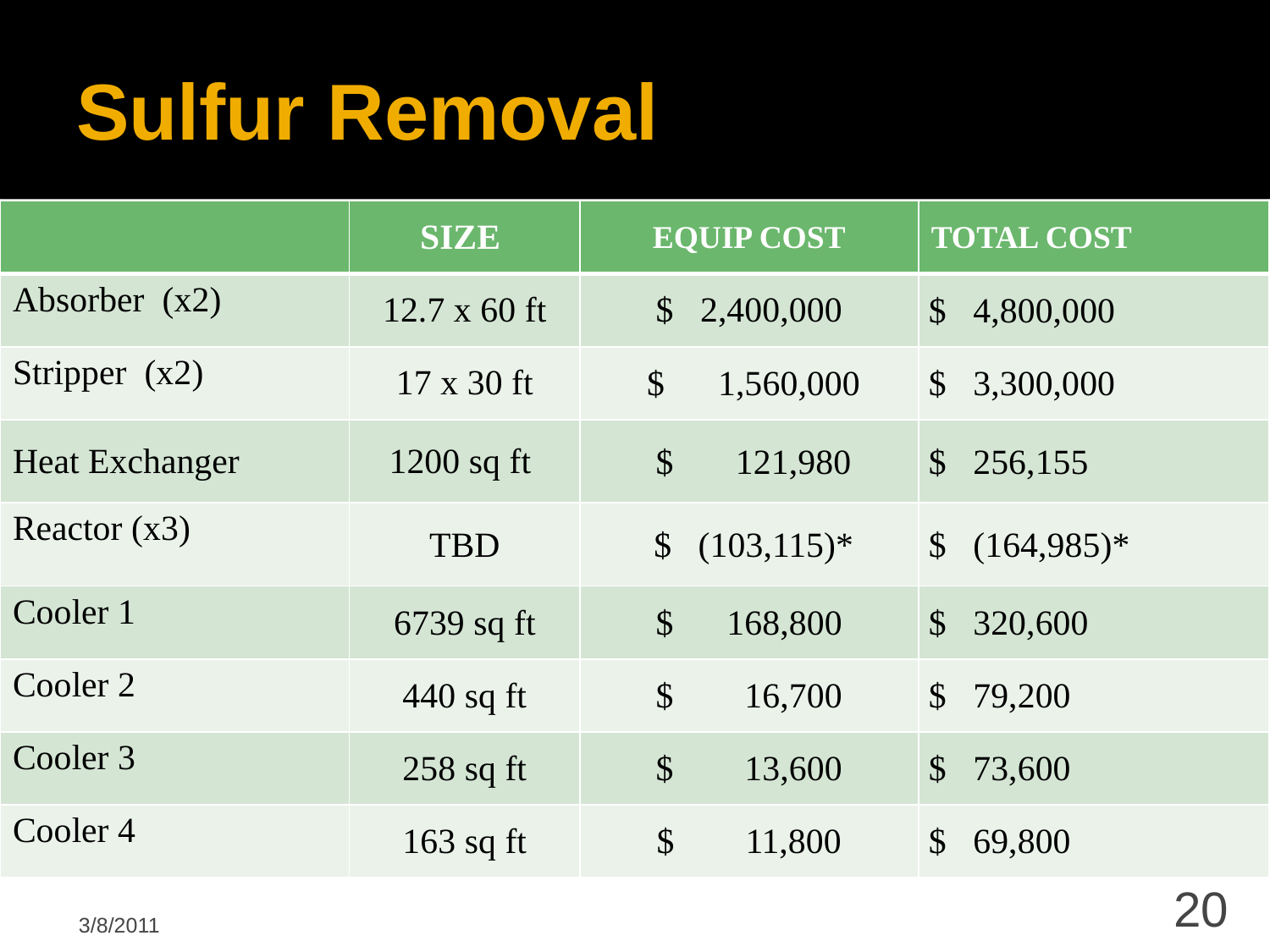

# Sulfur Removal
|  | SIZE | EQUIP COST | TOTAL COST |
| --- | --- | --- | --- |
| Absorber (x2) | 12.7 x 60 ft | $ 2,400,000 | $ 4,800,000 |
| Stripper (x2) | 17 x 30 ft | $ 1,560,000 | $ 3,300,000 |
| Heat Exchanger | 1200 sq ft | $ 121,980 | $ 256,155 |
| Reactor (x3) | TBD | $ (103,115)\* | $ (164,985)\* |
| Cooler 1 | 6739 sq ft | $ 168,800 | $ 320,600 |
| Cooler 2 | 440 sq ft | $ 16,700 | $ 79,200 |
| Cooler 3 | 258 sq ft | $ 13,600 | $ 73,600 |
| Cooler 4 | 163 sq ft | $ 11,800 | $ 69,800 |
3/8/2011
20